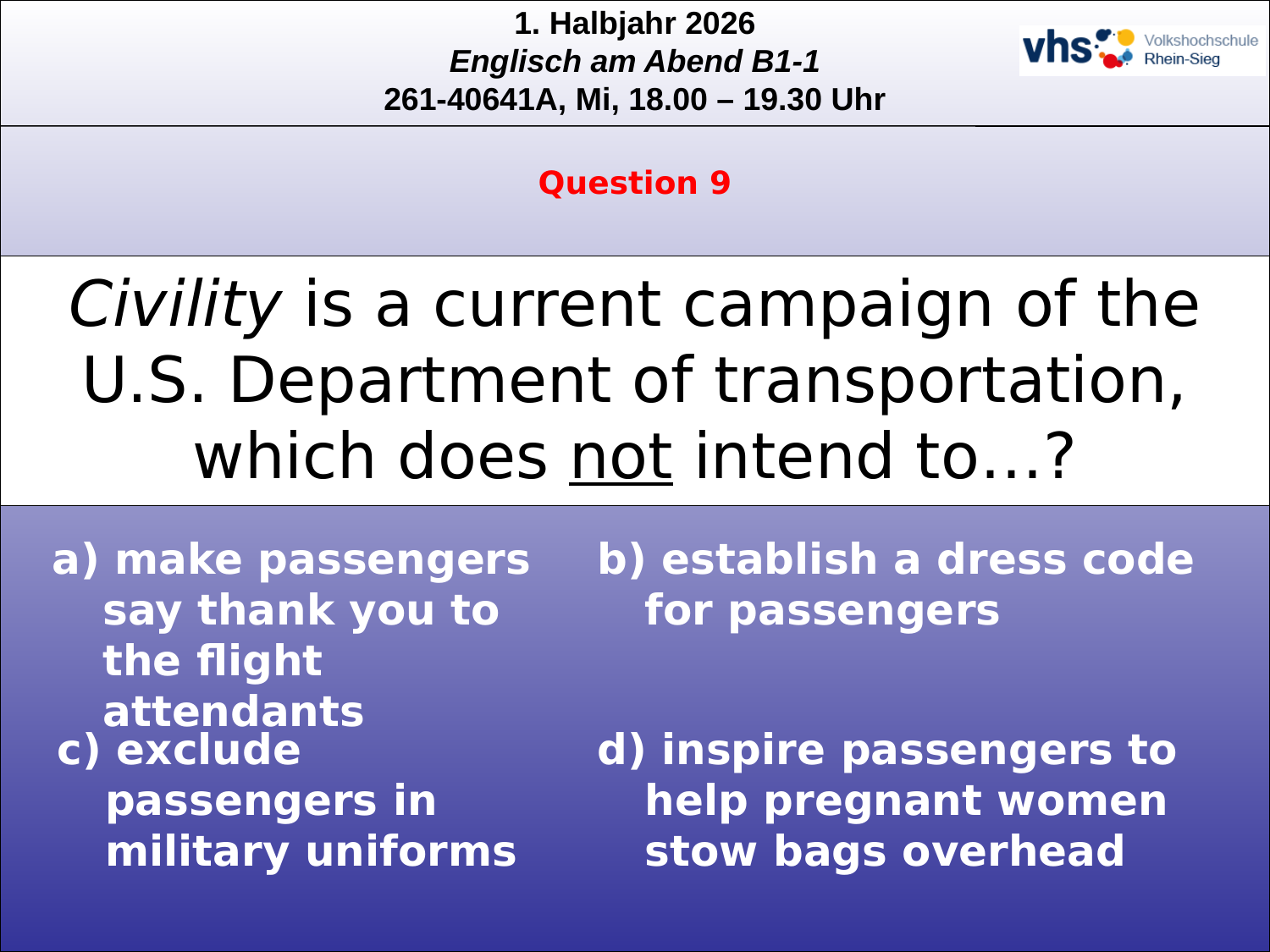

Question 9
# Civility is a current campaign of the U.S. Department of transportation, which does not intend to…?
a) make passengers say thank you to the flight attendants
b) establish a dress code for passengers
c) exclude passengers in military uniforms
d) inspire passengers to help pregnant women stow bags overhead